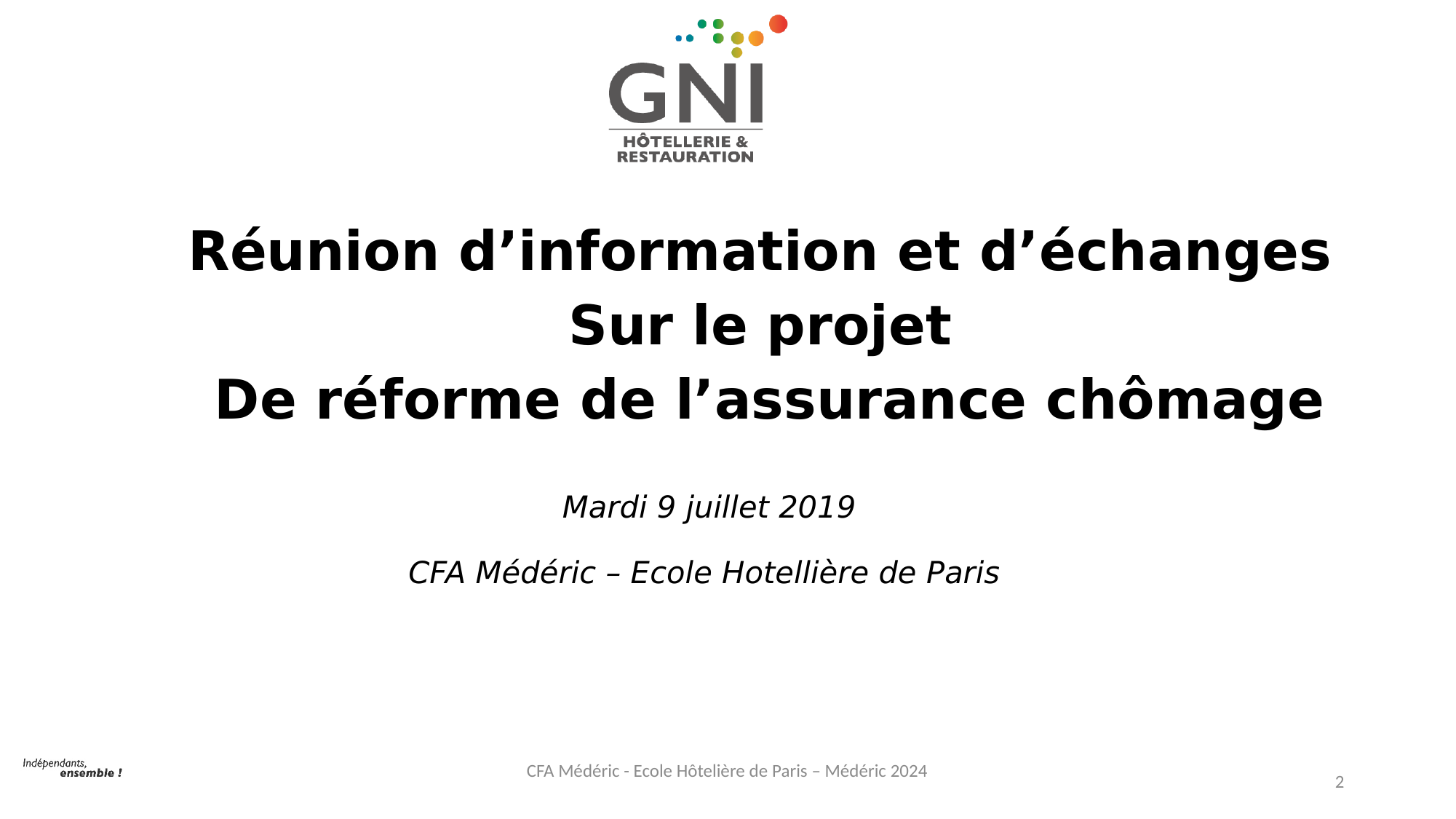

Réunion d’information et d’échanges
Sur le projet
De réforme de l’assurance chômage
Mardi 9 juillet 2019
CFA Médéric – Ecole Hotellière de Paris

CFA Médéric - Ecole Hôtelière de Paris – Médéric 2024

2